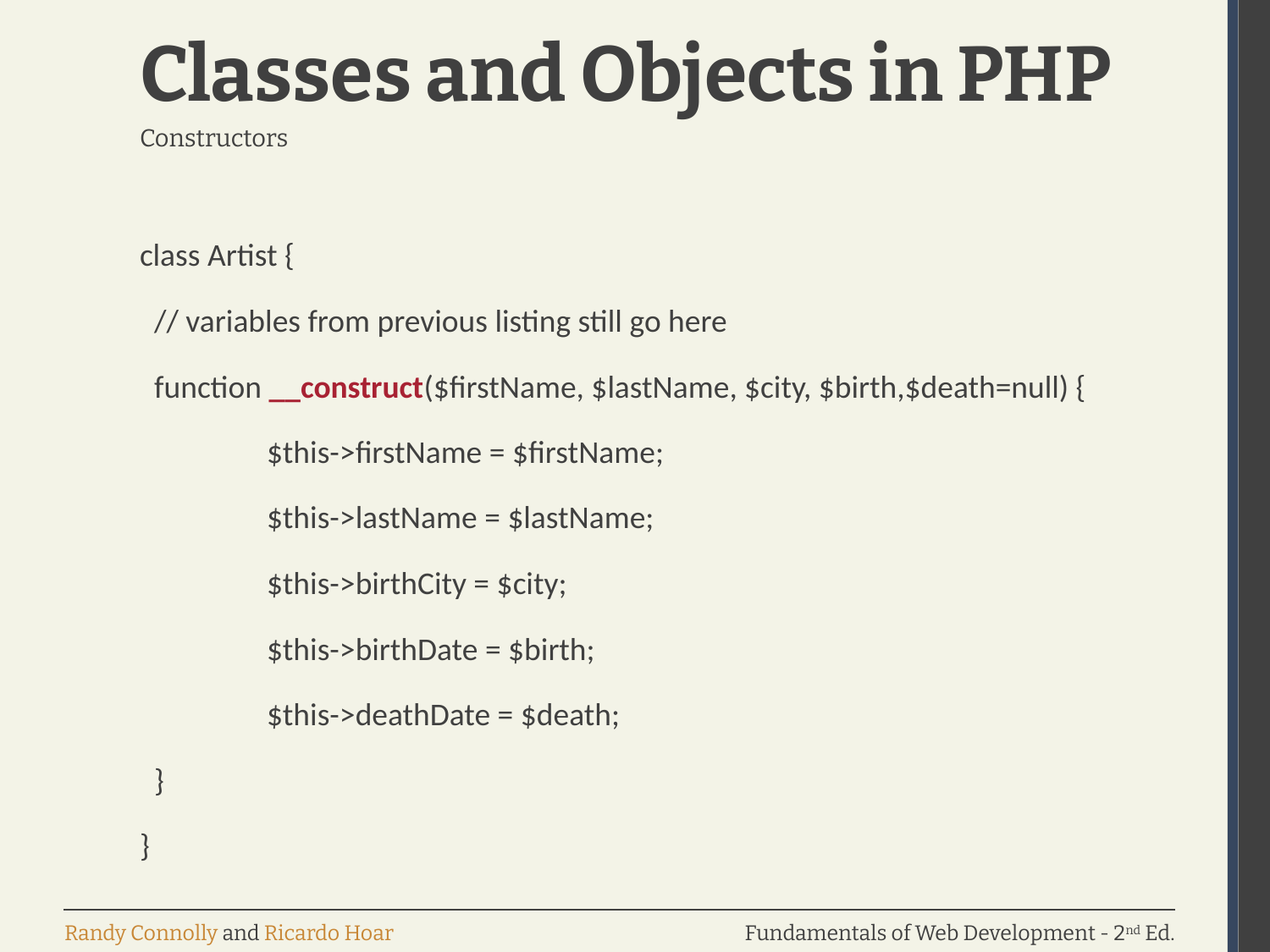

# Classes and Objects in PHP
Constructors
class Artist {
  // variables from previous listing still go here
  function __construct($firstName, $lastName, $city, $birth,$death=null) {
	$this->firstName = $firstName;
	$this->lastName = $lastName;
	$this->birthCity = $city;
	$this->birthDate = $birth;
	$this->deathDate = $death;
  }
}